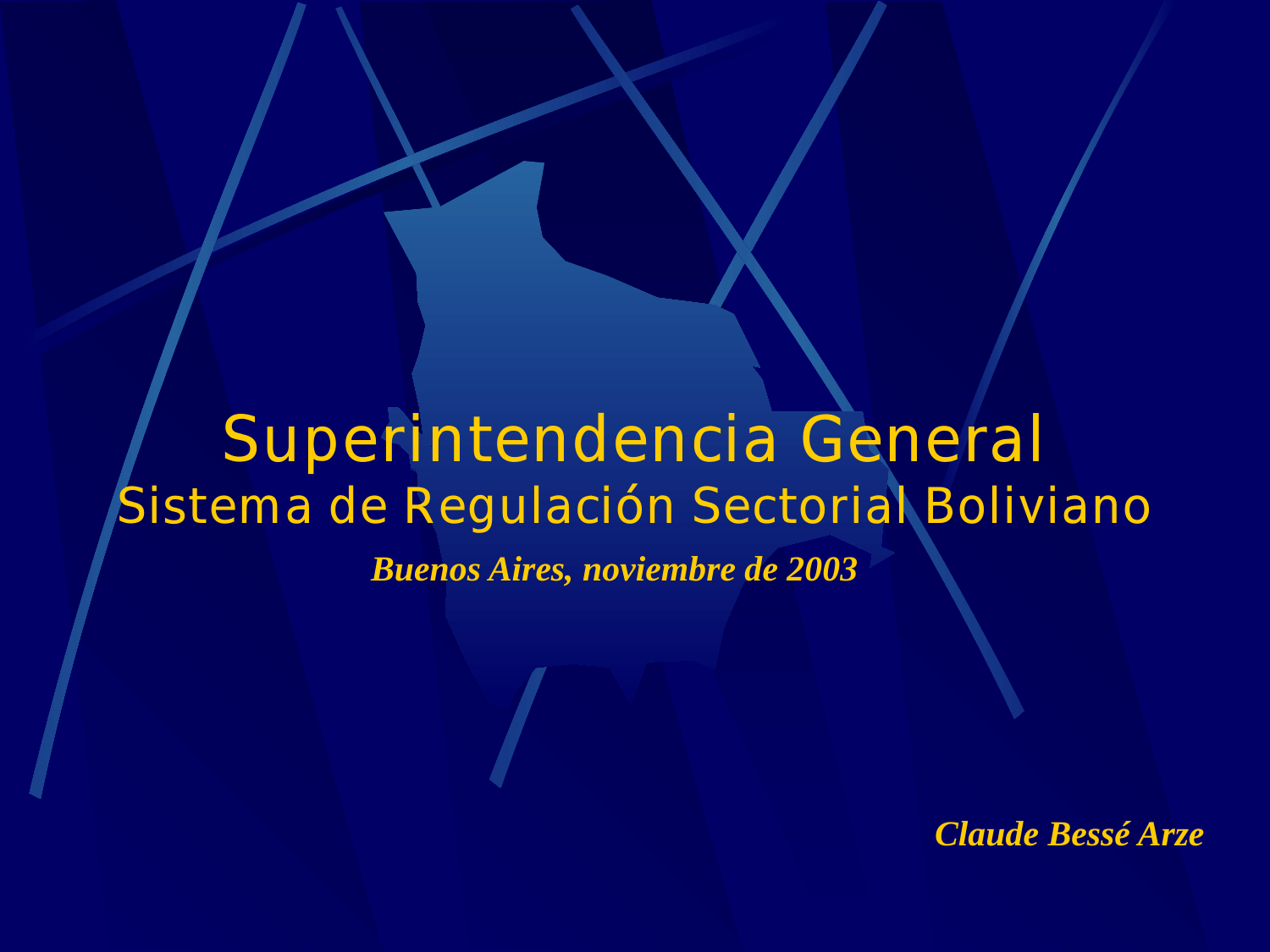

Superintendencia General
Sistema de Regulación Sectorial Boliviano
Buenos Aires, noviembre de 2003
Claude Bessé Arze